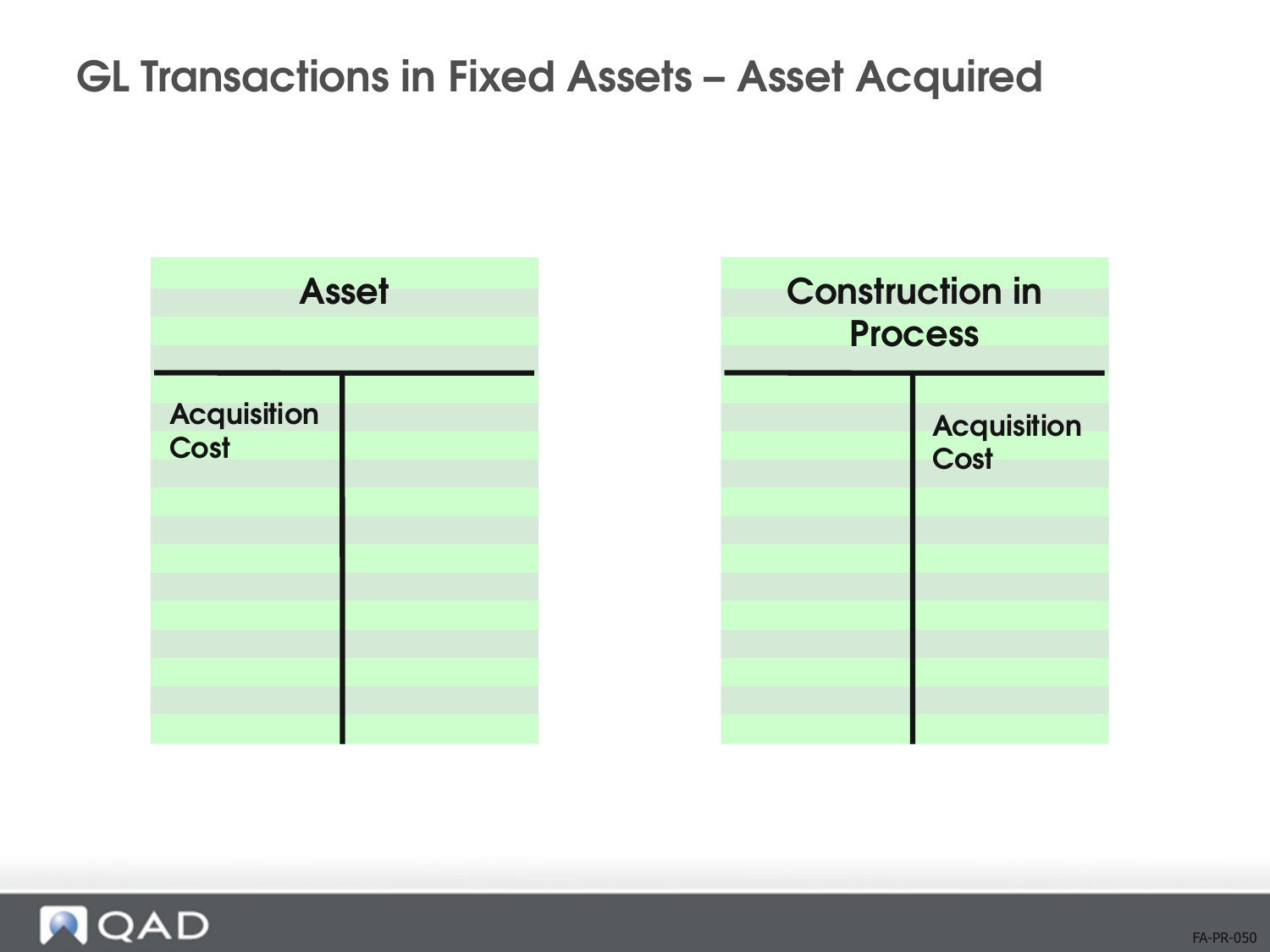

# GL Transactions in Fixed Assets – Asset Acquired

Asset

Construction in Process
Acquisition Cost
Acquisition
Cost
FA-PR-050